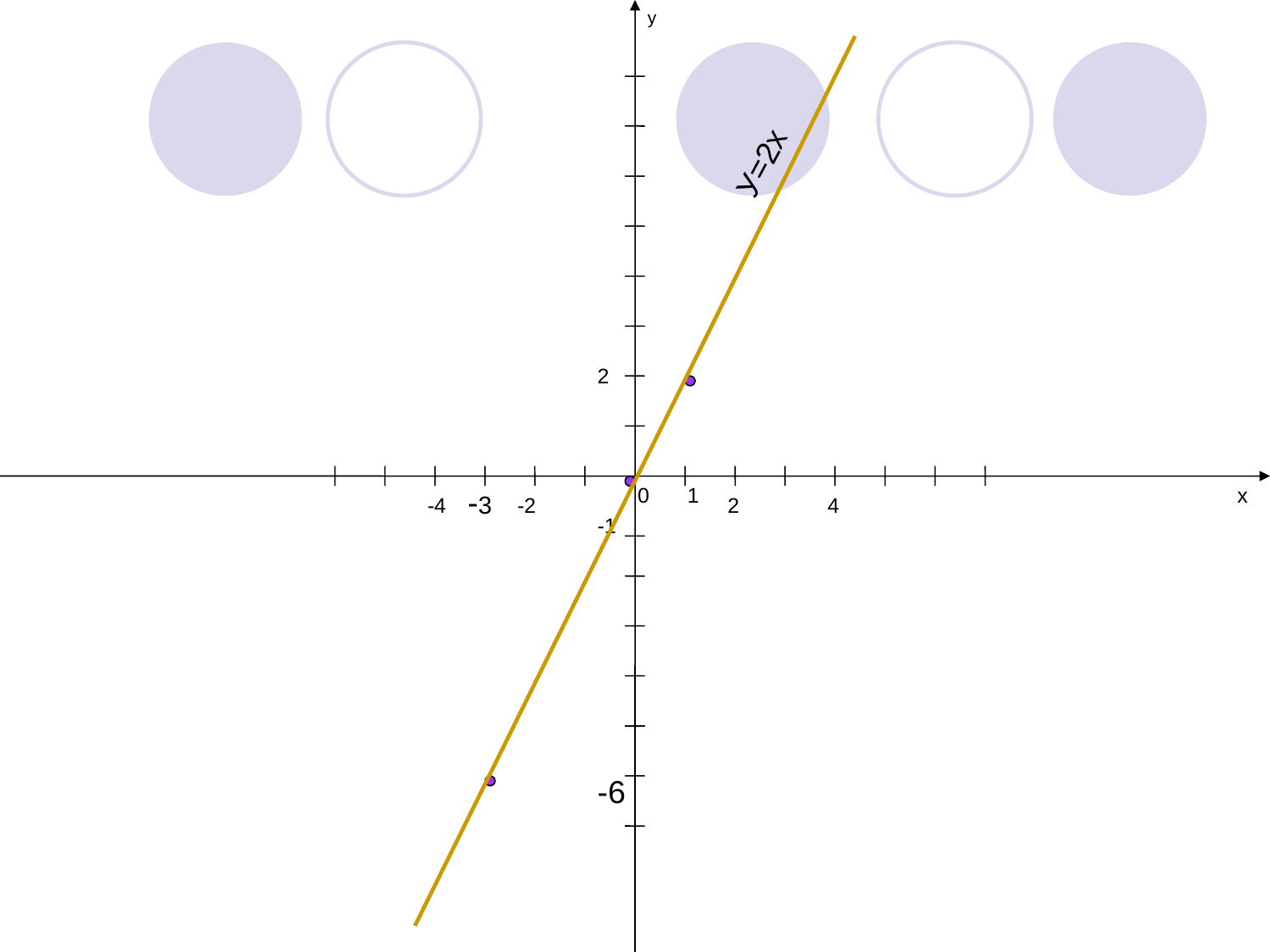

у

У=2х

2

-3

0
1
х
-4
-2
2
4
-1

-6